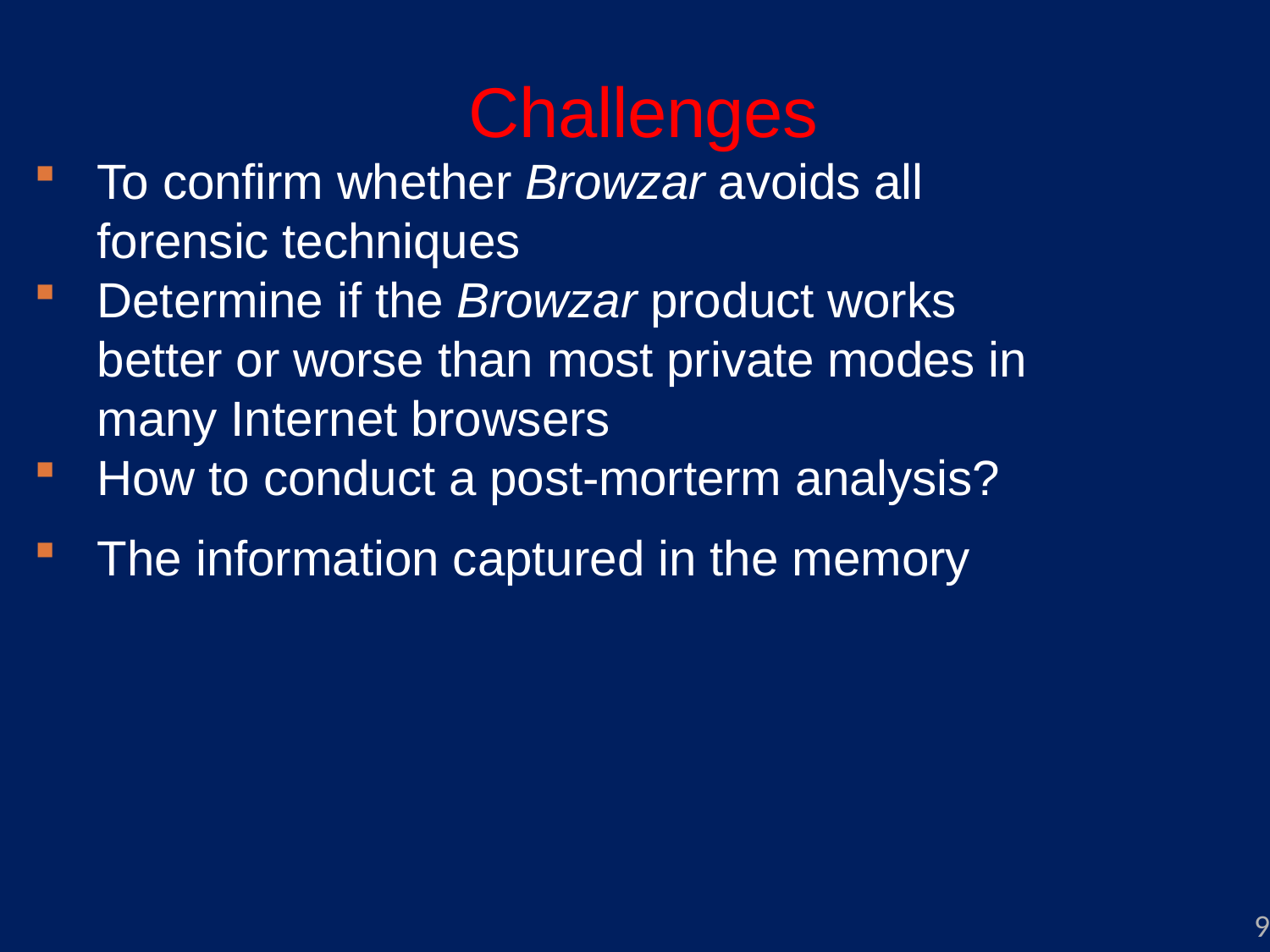

# Challenges
To confirm whether Browzar avoids all forensic techniques
Determine if the Browzar product works better or worse than most private modes in many Internet browsers
How to conduct a post-morterm analysis?
The information captured in the memory
9